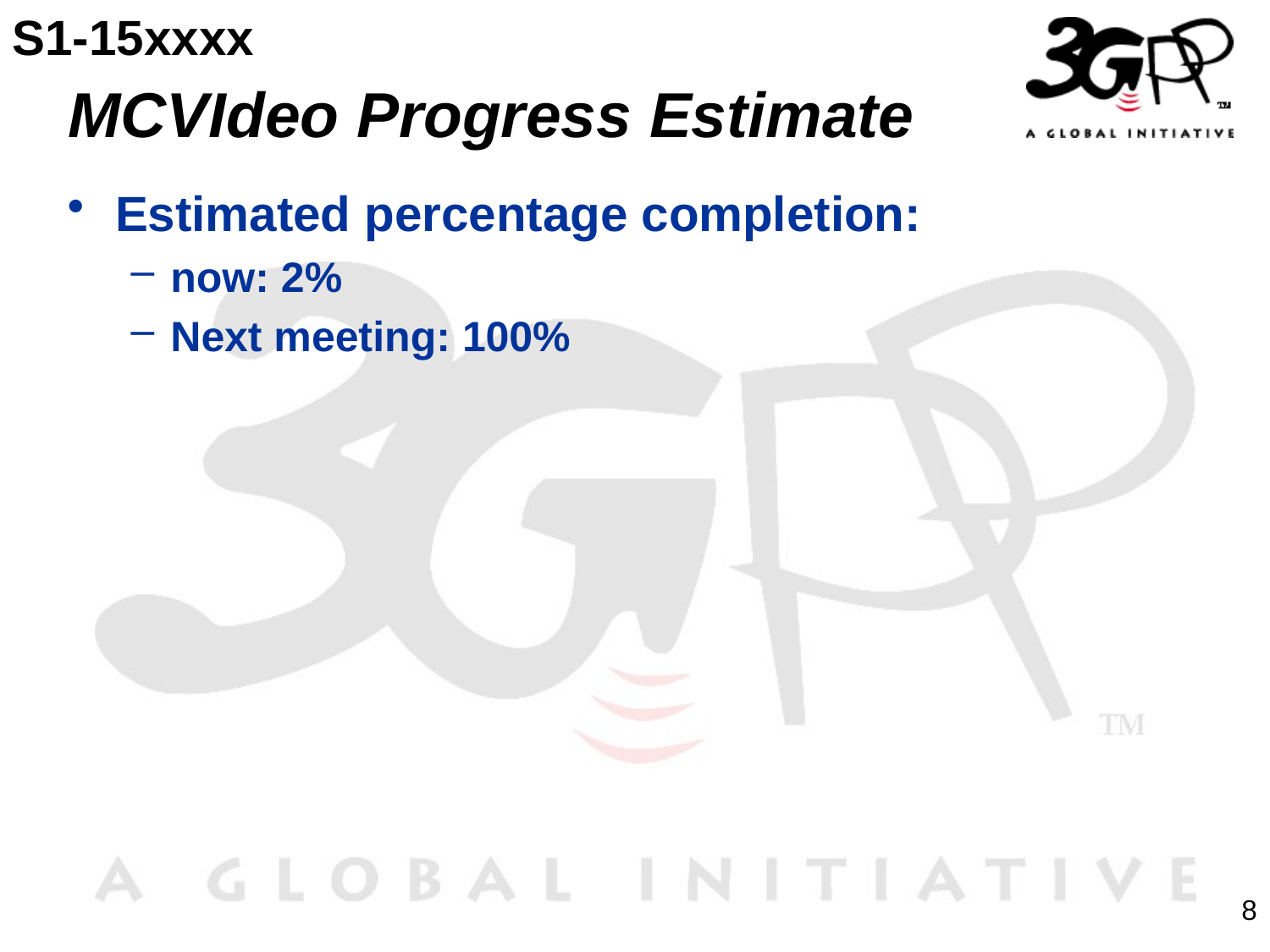

S1-15xxxx
# MCVIdeo Progress Estimate
Estimated percentage completion:
now: 2%
Next meeting: 100%
8